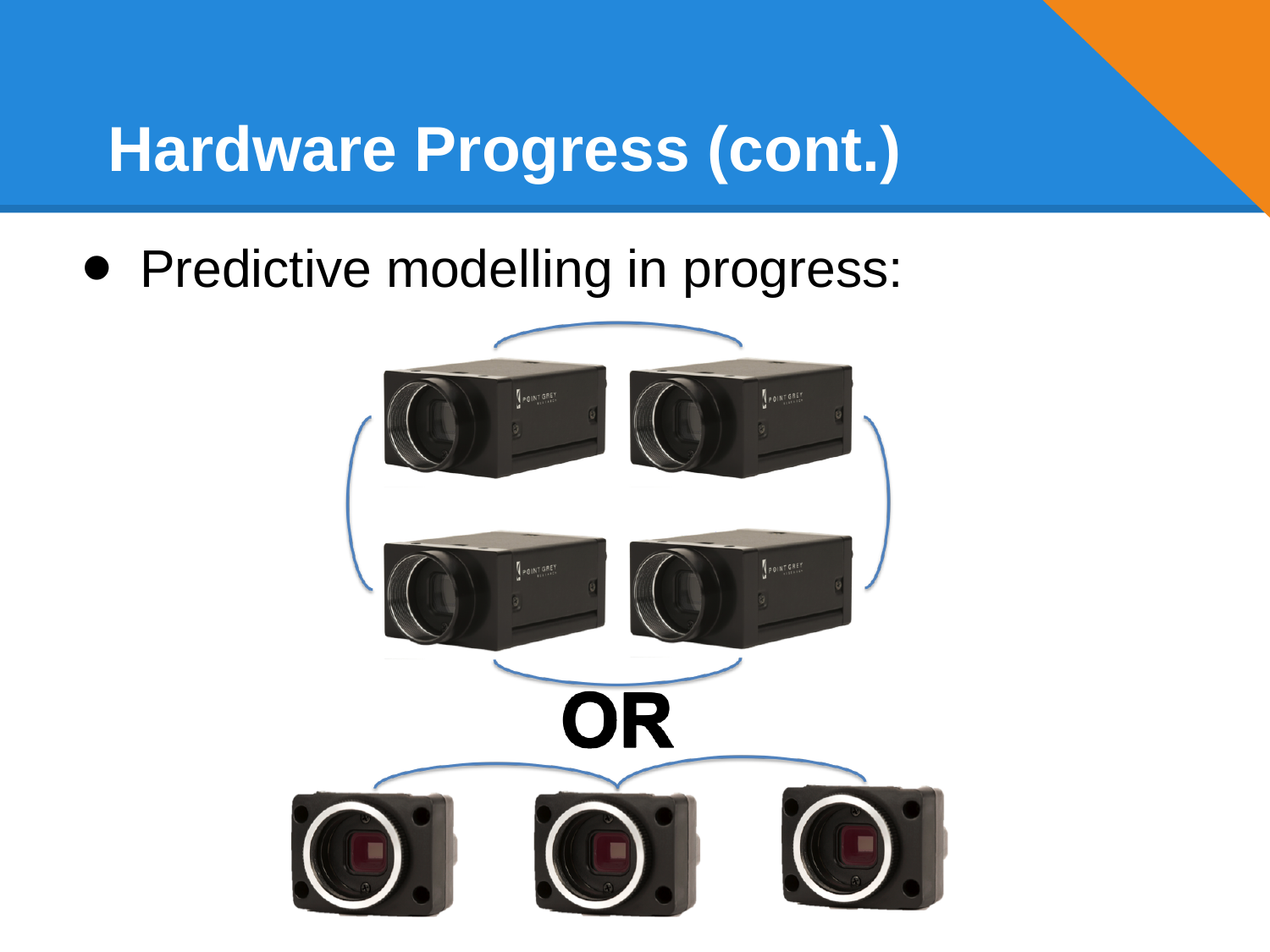

# Hardware Progress (cont.)
Predictive modelling in progress: